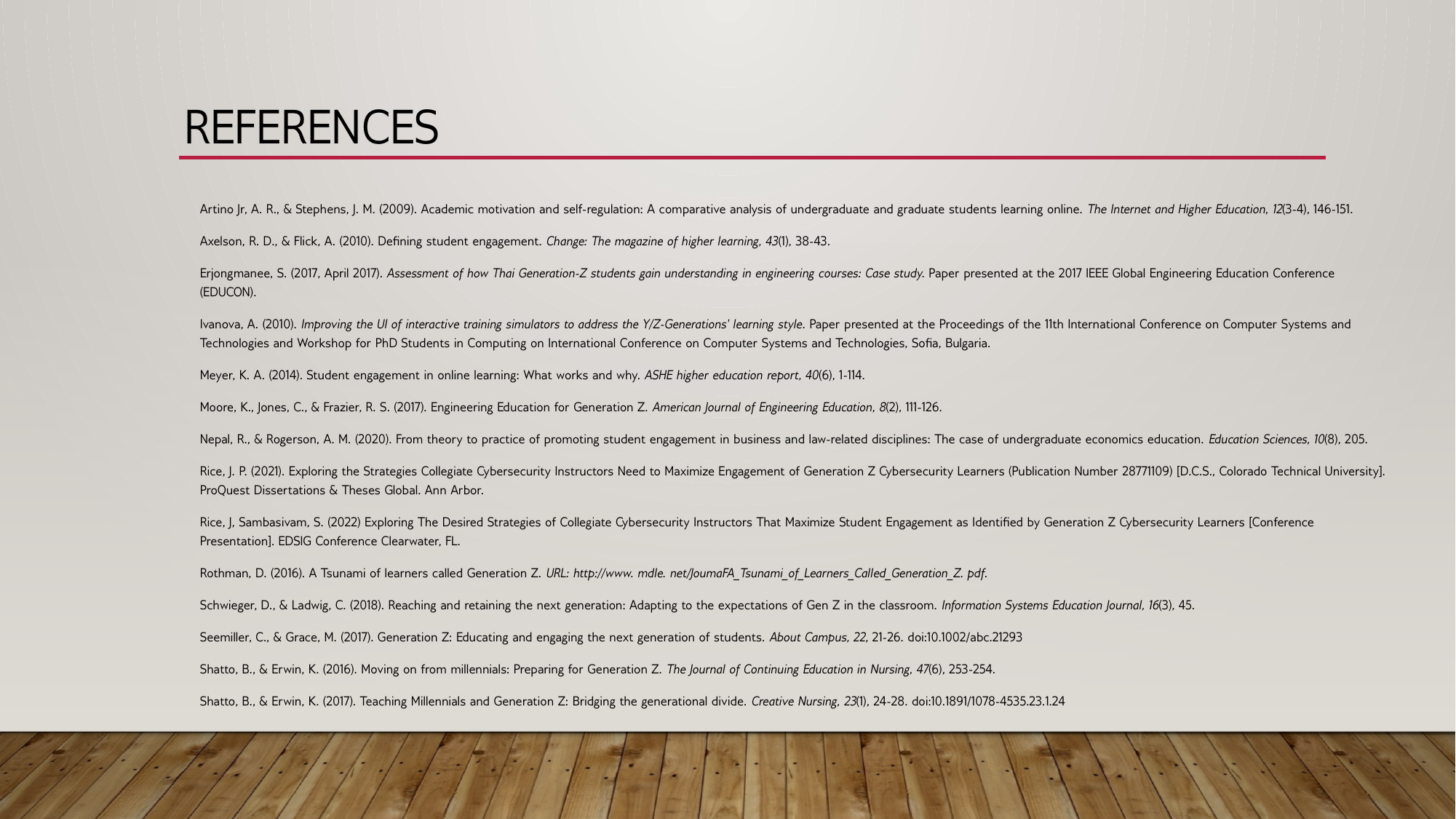

# References
Artino Jr, A. R., & Stephens, J. M. (2009). Academic motivation and self-regulation: A comparative analysis of undergraduate and graduate students learning online. The Internet and Higher Education, 12(3-4), 146-151.
Axelson, R. D., & Flick, A. (2010). Defining student engagement. Change: The magazine of higher learning, 43(1), 38-43.
Erjongmanee, S. (2017, April 2017). Assessment of how Thai Generation-Z students gain understanding in engineering courses: Case study. Paper presented at the 2017 IEEE Global Engineering Education Conference (EDUCON).
Ivanova, A. (2010). Improving the UI of interactive training simulators to address the Y/Z-Generations' learning style. Paper presented at the Proceedings of the 11th International Conference on Computer Systems and Technologies and Workshop for PhD Students in Computing on International Conference on Computer Systems and Technologies, Sofia, Bulgaria.
Meyer, K. A. (2014). Student engagement in online learning: What works and why. ASHE higher education report, 40(6), 1-114.
Moore, K., Jones, C., & Frazier, R. S. (2017). Engineering Education for Generation Z. American Journal of Engineering Education, 8(2), 111-126.
Nepal, R., & Rogerson, A. M. (2020). From theory to practice of promoting student engagement in business and law-related disciplines: The case of undergraduate economics education. Education Sciences, 10(8), 205.
Rice, J. P. (2021). Exploring the Strategies Collegiate Cybersecurity Instructors Need to Maximize Engagement of Generation Z Cybersecurity Learners (Publication Number 28771109) [D.C.S., Colorado Technical University]. ProQuest Dissertations & Theses Global. Ann Arbor.
Rice, J, Sambasivam, S. (2022) Exploring The Desired Strategies of Collegiate Cybersecurity Instructors That Maximize Student Engagement as Identified by Generation Z Cybersecurity Learners [Conference Presentation]. EDSIG Conference Clearwater, FL.
Rothman, D. (2016). A Tsunami of learners called Generation Z. URL: http://www. mdle. net/JoumaFA_Tsunami_of_Learners_Called_Generation_Z. pdf.
Schwieger, D., & Ladwig, C. (2018). Reaching and retaining the next generation: Adapting to the expectations of Gen Z in the classroom. Information Systems Education Journal, 16(3), 45.
Seemiller, C., & Grace, M. (2017). Generation Z: Educating and engaging the next generation of students. About Campus, 22, 21-26. doi:10.1002/abc.21293
Shatto, B., & Erwin, K. (2016). Moving on from millennials: Preparing for Generation Z. The Journal of Continuing Education in Nursing, 47(6), 253-254.
Shatto, B., & Erwin, K. (2017). Teaching Millennials and Generation Z: Bridging the generational divide. Creative Nursing, 23(1), 24-28. doi:10.1891/1078-4535.23.1.24